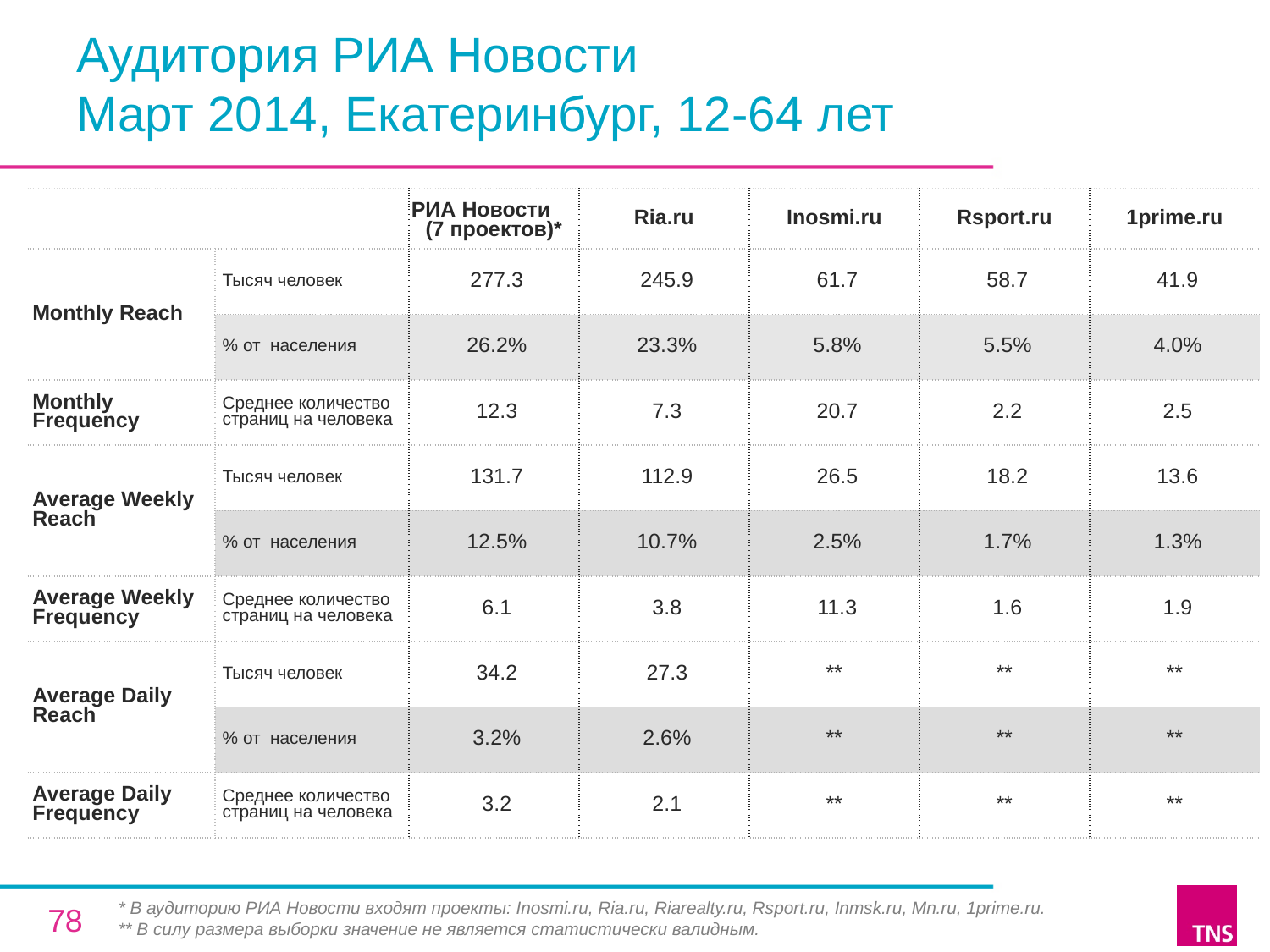

# Аудитория РИА Новости Март 2014, Екатеринбург, 12-64 лет
|  |  | РИА Новости (7 проектов)\* | Ria.ru | Inosmi.ru | Rsport.ru | 1prime.ru |
| --- | --- | --- | --- | --- | --- | --- |
| Monthly Reach | Тысяч человек | 277.3 | 245.9 | 61.7 | 58.7 | 41.9 |
|  | % от населения | 26.2% | 23.3% | 5.8% | 5.5% | 4.0% |
| Monthly Frequency | Среднее количество страниц на человека | 12.3 | 7.3 | 20.7 | 2.2 | 2.5 |
| Average Weekly Reach | Тысяч человек | 131.7 | 112.9 | 26.5 | 18.2 | 13.6 |
|  | % от населения | 12.5% | 10.7% | 2.5% | 1.7% | 1.3% |
| Average Weekly Frequency | Среднее количество страниц на человека | 6.1 | 3.8 | 11.3 | 1.6 | 1.9 |
| Average Daily Reach | Тысяч человек | 34.2 | 27.3 | \*\* | \*\* | \*\* |
|  | % от населения | 3.2% | 2.6% | \*\* | \*\* | \*\* |
| Average Daily Frequency | Среднее количество страниц на человека | 3.2 | 2.1 | \*\* | \*\* | \*\* |
* В аудиторию РИА Новости входят проекты: Inosmi.ru, Ria.ru, Riarealty.ru, Rsport.ru, Inmsk.ru, Mn.ru, 1prime.ru.
** В силу размера выборки значение не является статистически валидным.
78